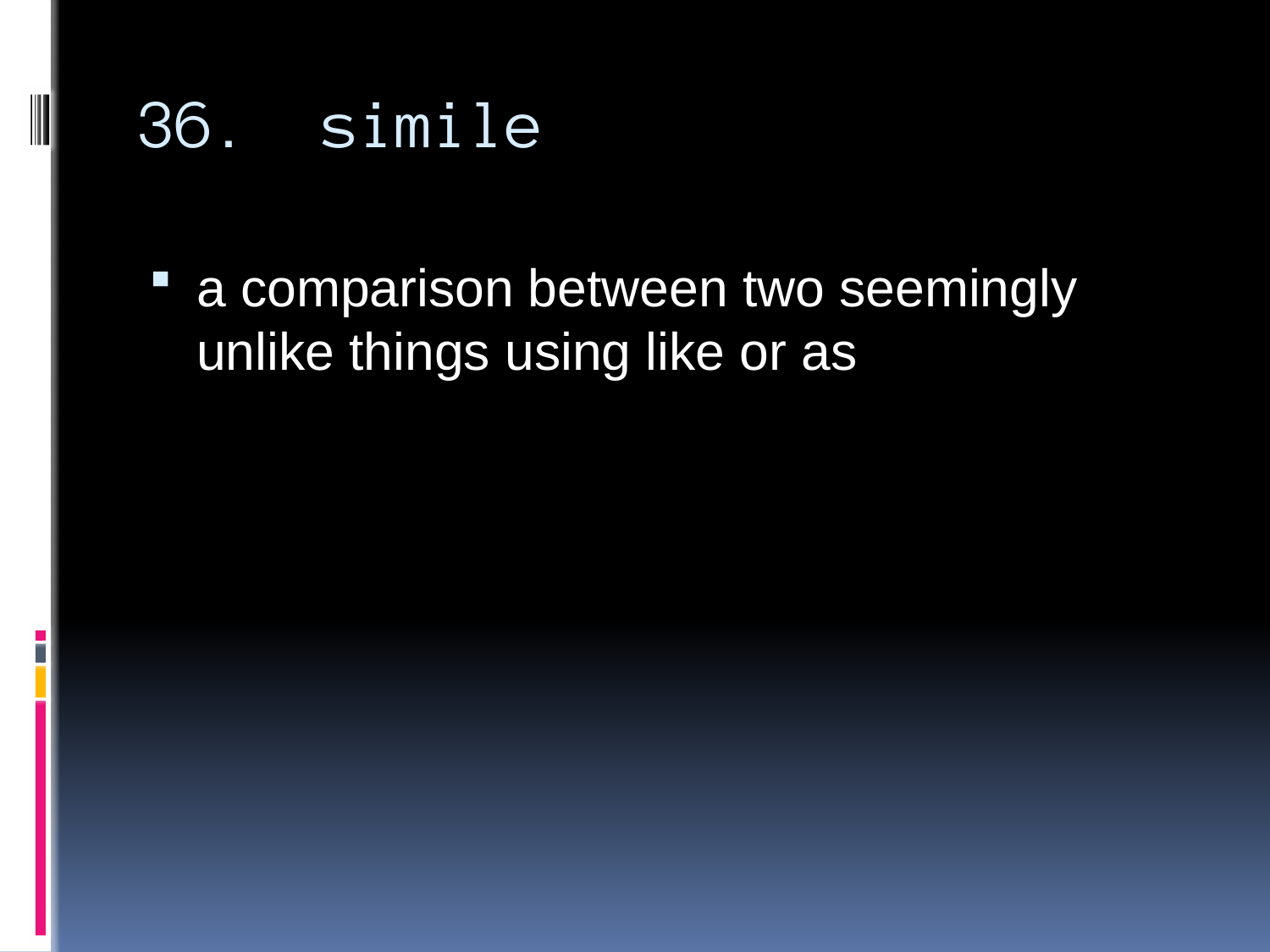

# 36.  simile
a comparison between two seemingly unlike things using like or as